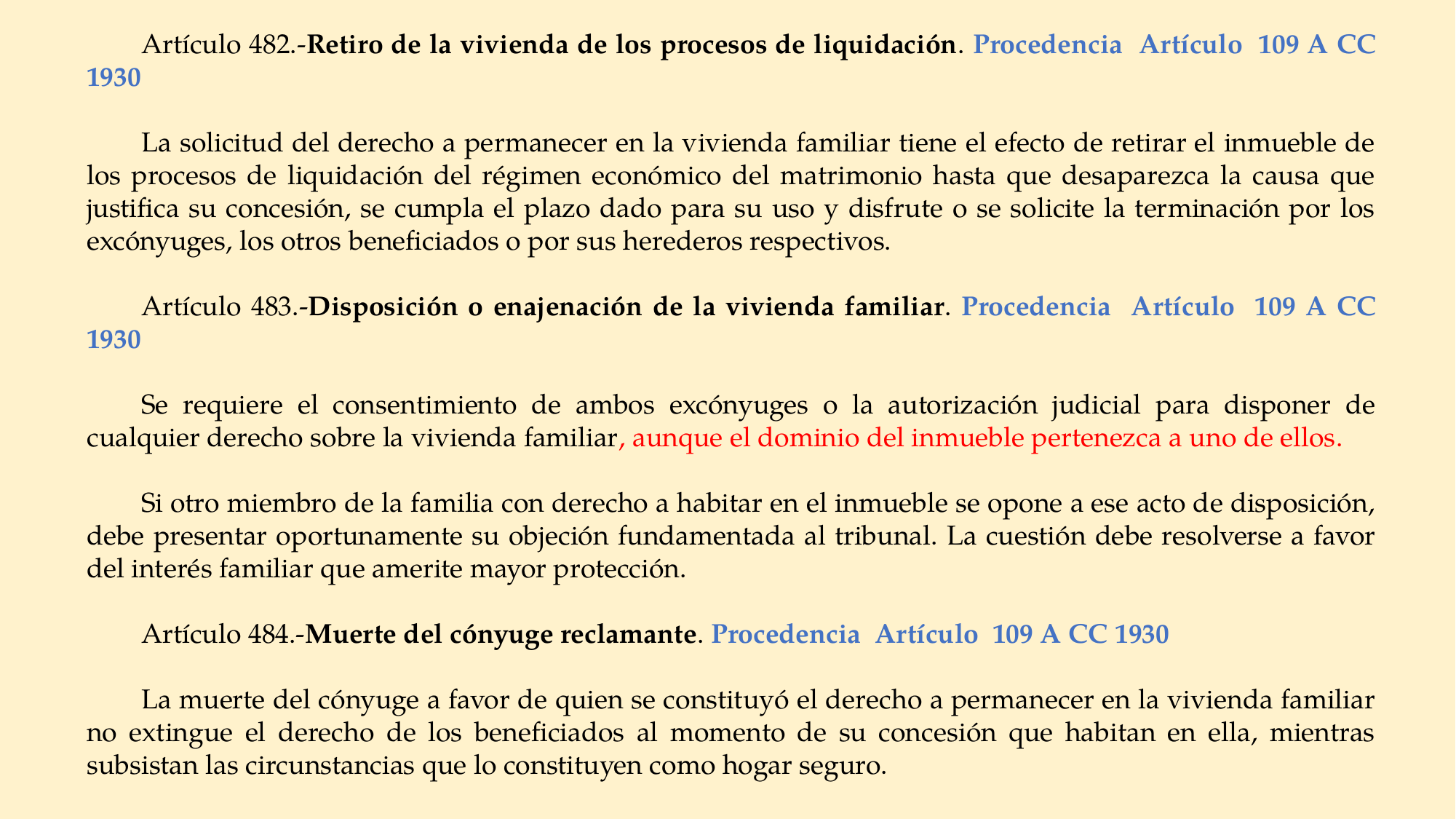

Artículo 482.-Retiro de la vivienda de los procesos de liquidación. Procedencia  Artículo  109 A CC 1930

La solicitud del derecho a permanecer en la vivienda familiar tiene el efecto de retirar el inmueble de los procesos de liquidación del régimen económico del matrimonio hasta que desaparezca la causa que justifica su concesión, se cumpla el plazo dado para su uso y disfrute o se solicite la terminación por los excónyuges, los otros beneficiados o por sus herederos respectivos.

Artículo 483.-Disposición o enajenación de la vivienda familiar. Procedencia  Artículo  109 A CC 1930

Se requiere el consentimiento de ambos excónyuges o la autorización judicial para disponer de cualquier derecho sobre la vivienda familiar, aunque el dominio del inmueble pertenezca a uno de ellos.

Si otro miembro de la familia con derecho a habitar en el inmueble se opone a ese acto de disposición, debe presentar oportunamente su objeción fundamentada al tribunal. La cuestión debe resolverse a favor del interés familiar que amerite mayor protección.

Artículo 484.-Muerte del cónyuge reclamante. Procedencia  Artículo  109 A CC 1930

La muerte del cónyuge a favor de quien se constituyó el derecho a permanecer en la vivienda familiar no extingue el derecho de los beneficiados al momento de su concesión que habitan en ella, mientras subsistan las circunstancias que lo constituyen como hogar seguro.